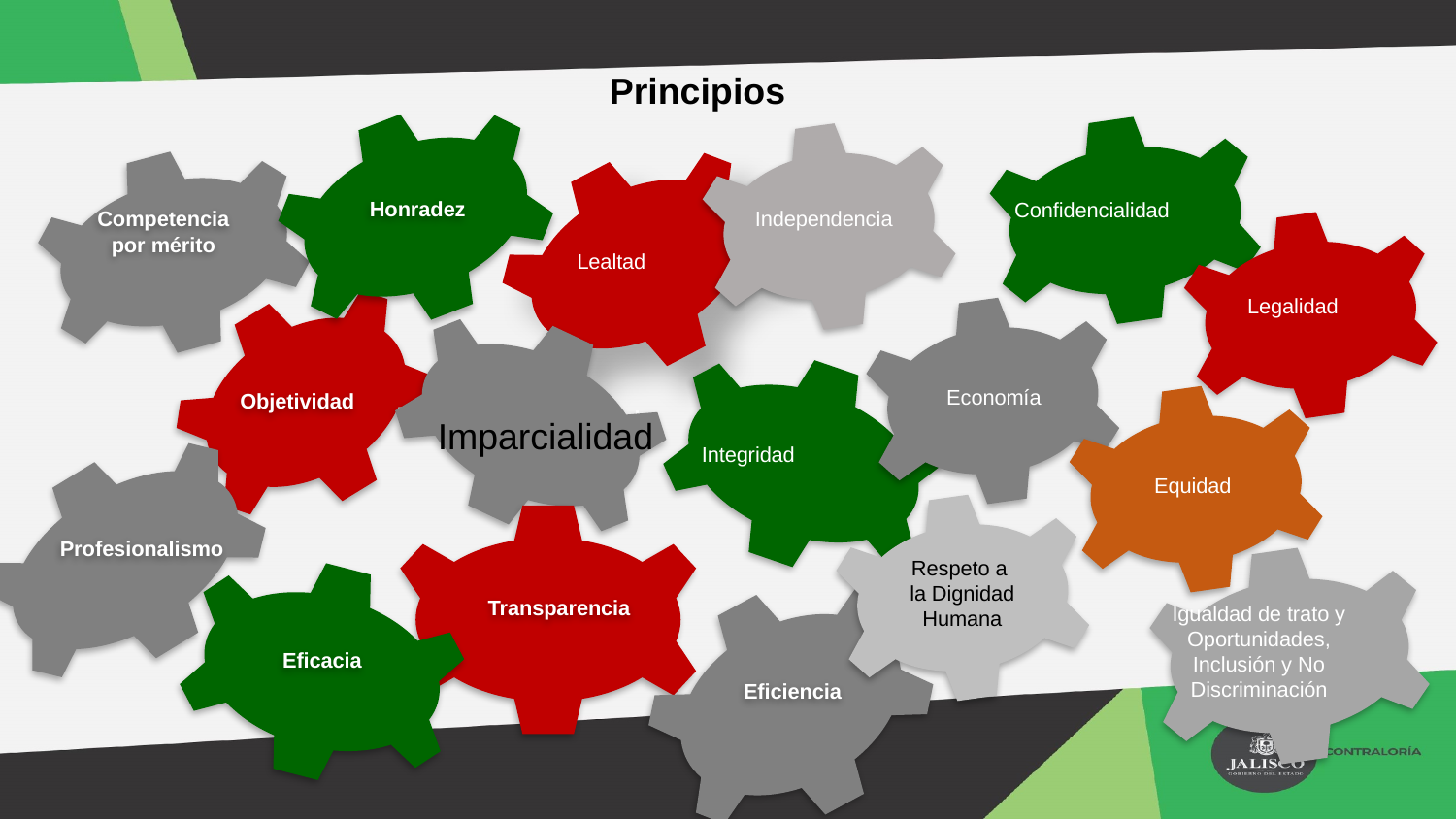

Principios

Honradez

Competencia
por mérito

Objetividad

Profesionalismo

Transparencia

Eficacia

Eficiencia

Imparcialidad

Confidencialidad
Independencia

Lealtad
Legalidad

Economía

Imparcialidad
Integridad
Equidad

Respeto a
la Dignidad
Humana

Igualdad de trato y
Oportunidades,
Inclusión y No
Discriminación